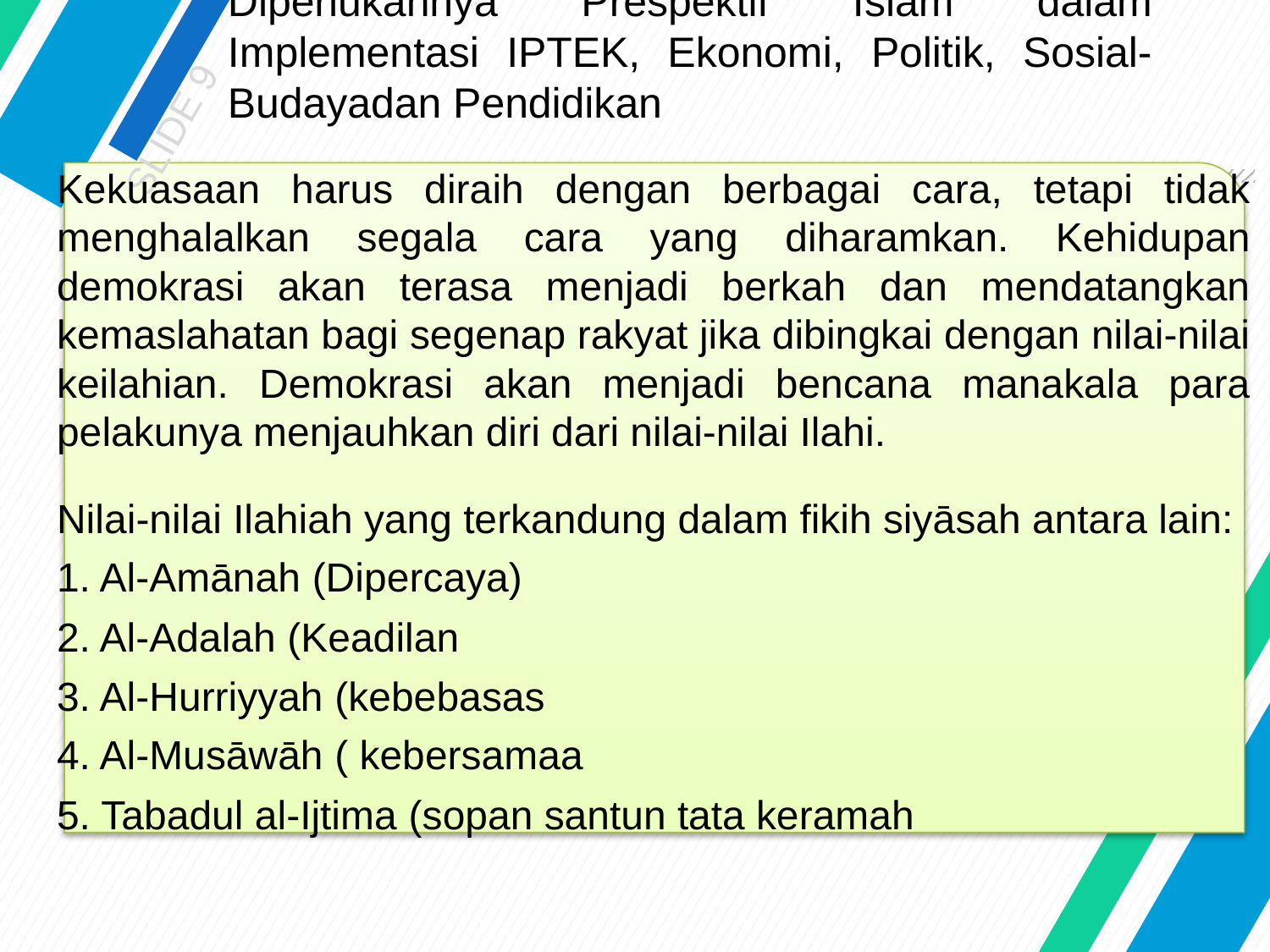

# Diperlukannya Prespektif Islam dalam Implementasi IPTEK, Ekonomi, Politik, Sosial-Budayadan Pendidikan
SLIDE 9
Kekuasaan harus diraih dengan berbagai cara, tetapi tidak menghalalkan segala cara yang diharamkan. Kehidupan demokrasi akan terasa menjadi berkah dan mendatangkan kemaslahatan bagi segenap rakyat jika dibingkai dengan nilai-nilai keilahian. Demokrasi akan menjadi bencana manakala para pelakunya menjauhkan diri dari nilai-nilai Ilahi.

Nilai-nilai Ilahiah yang terkandung dalam fikih siyāsah antara lain:
1. Al-Amānah (Dipercaya)
2. Al-Adalah (Keadilan
3. Al-Hurriyyah (kebebasas
4. Al-Musāwāh ( kebersamaa
5. Tabadul al-Ijtima (sopan santun tata keramah